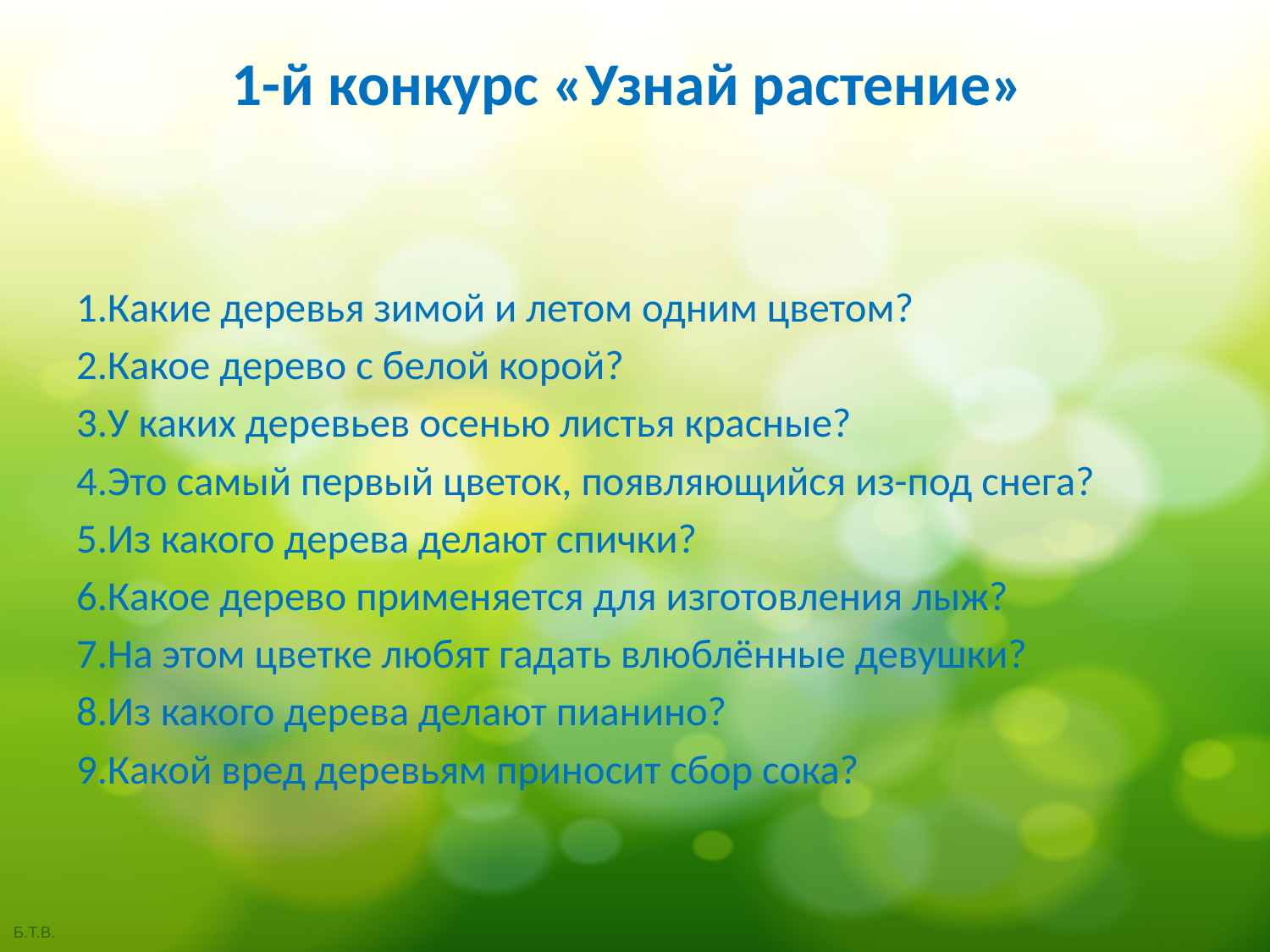

# 1-й конкурс «Узнай растение»

1.Какие деревья зимой и летом одним цветом?
2.Какое дерево с белой корой?
3.У каких деревьев осенью листья красные?
4.Это самый первый цветок, появляющийся из-под снега?
5.Из какого дерева делают спички?
6.Какое дерево применяется для изготовления лыж?
7.На этом цветке любят гадать влюблённые девушки?
8.Из какого дерева делают пианино?
9.Какой вред деревьям приносит сбор сока?